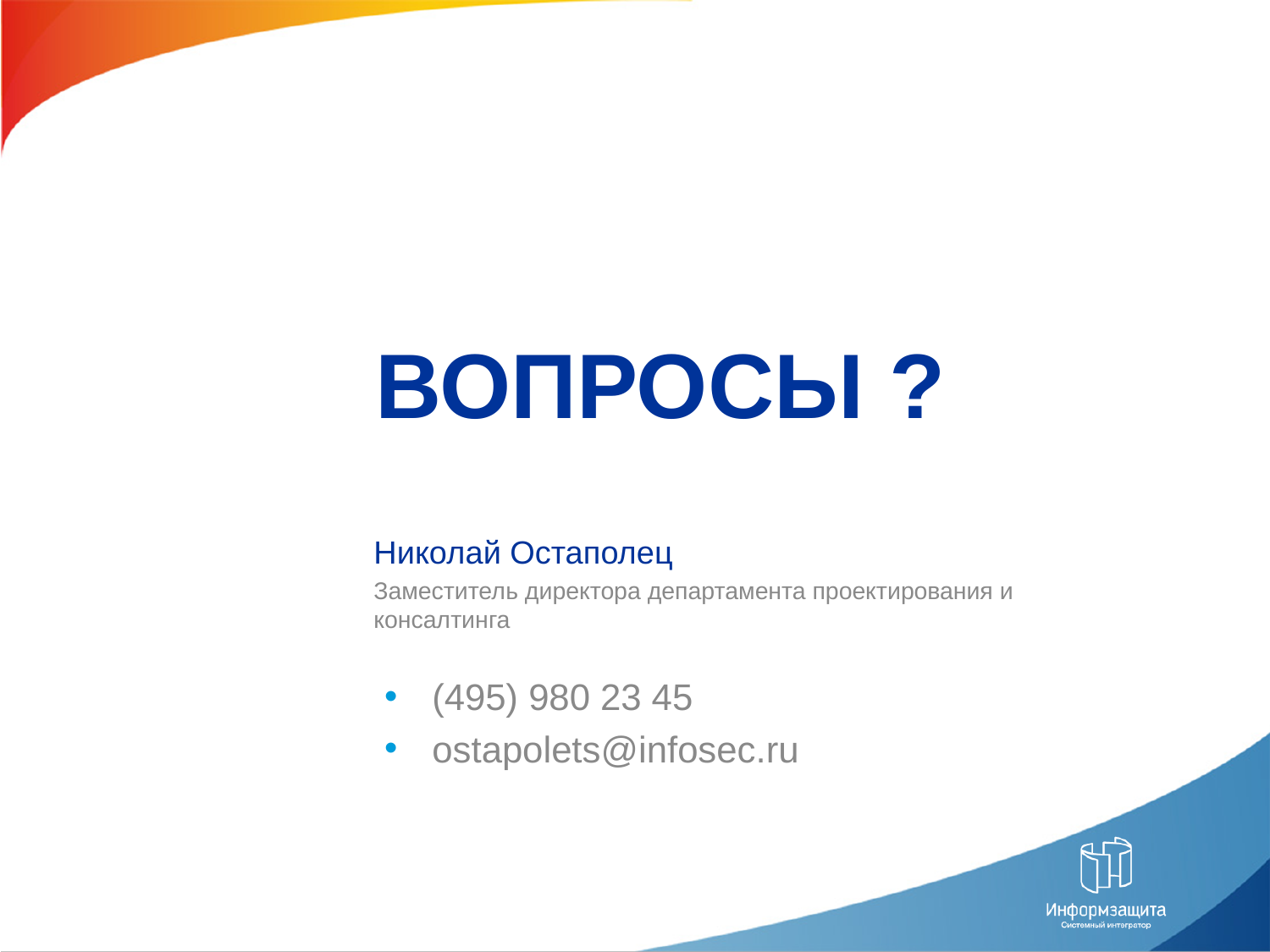

ВОПРОСЫ ?
	Николай Остаполец
	Заместитель директора департамента проектирования и консалтинга

(495) 980 23 45
ostapolets@infosec.ru